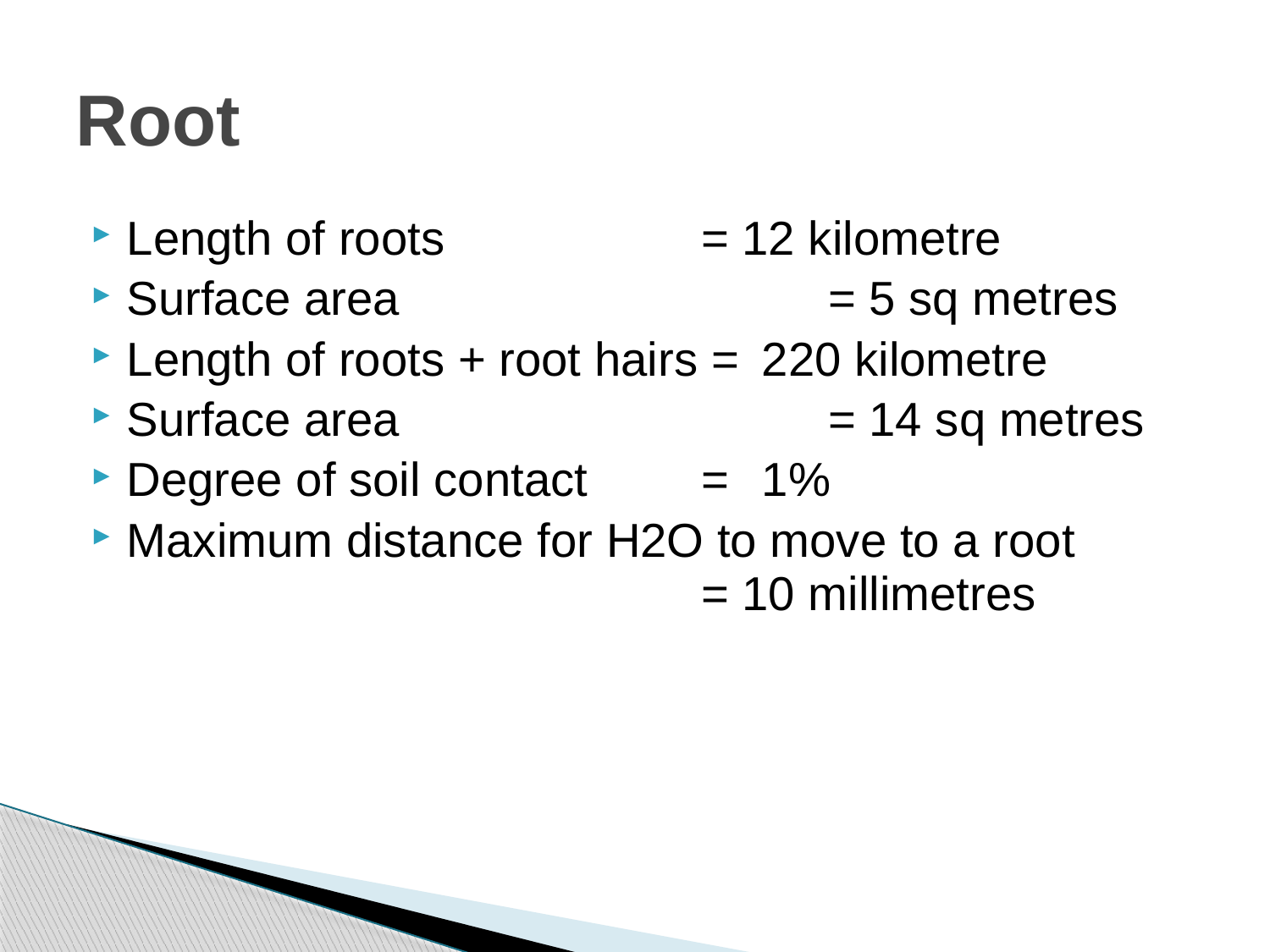

# Root
Length of roots 		     = 12 kilometre
Surface area 			     = 5 sq metres
Length of roots + root hairs = 	220 kilometre
Surface area 			     = 14 sq metres
Degree of soil contact 	     = 	1%
Maximum distance for H2O to move to a root 					     = 10 millimetres